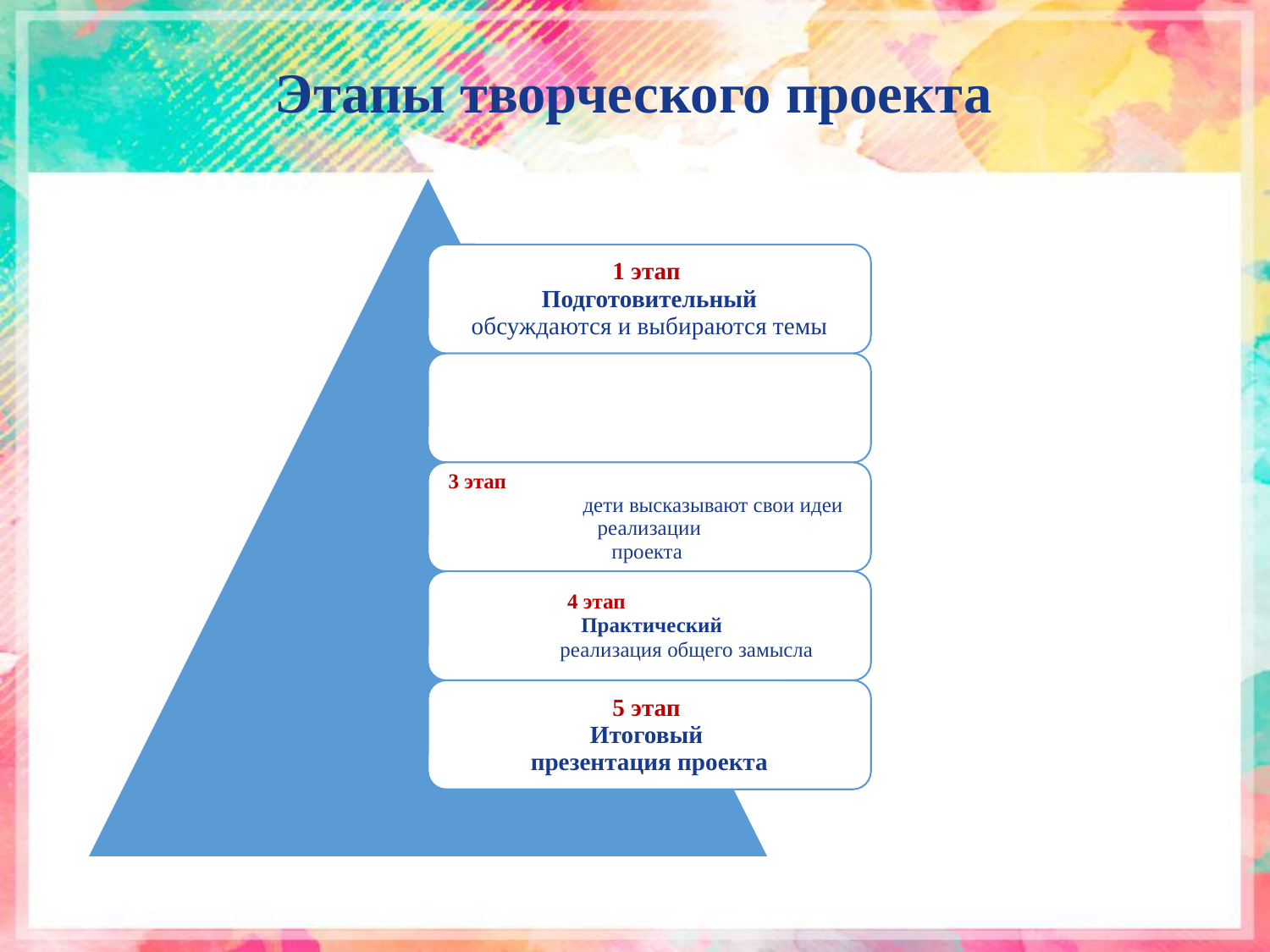

# Этапы творческого проекта
1 этап
Подготовительный
обсуждаются и выбираются темы
4 этап
 Практический
              реализация общего замысла
3 этап                                                                                          дети высказывают свои идеи реализации
проекта
5 этап
Итоговый
презентация проекта